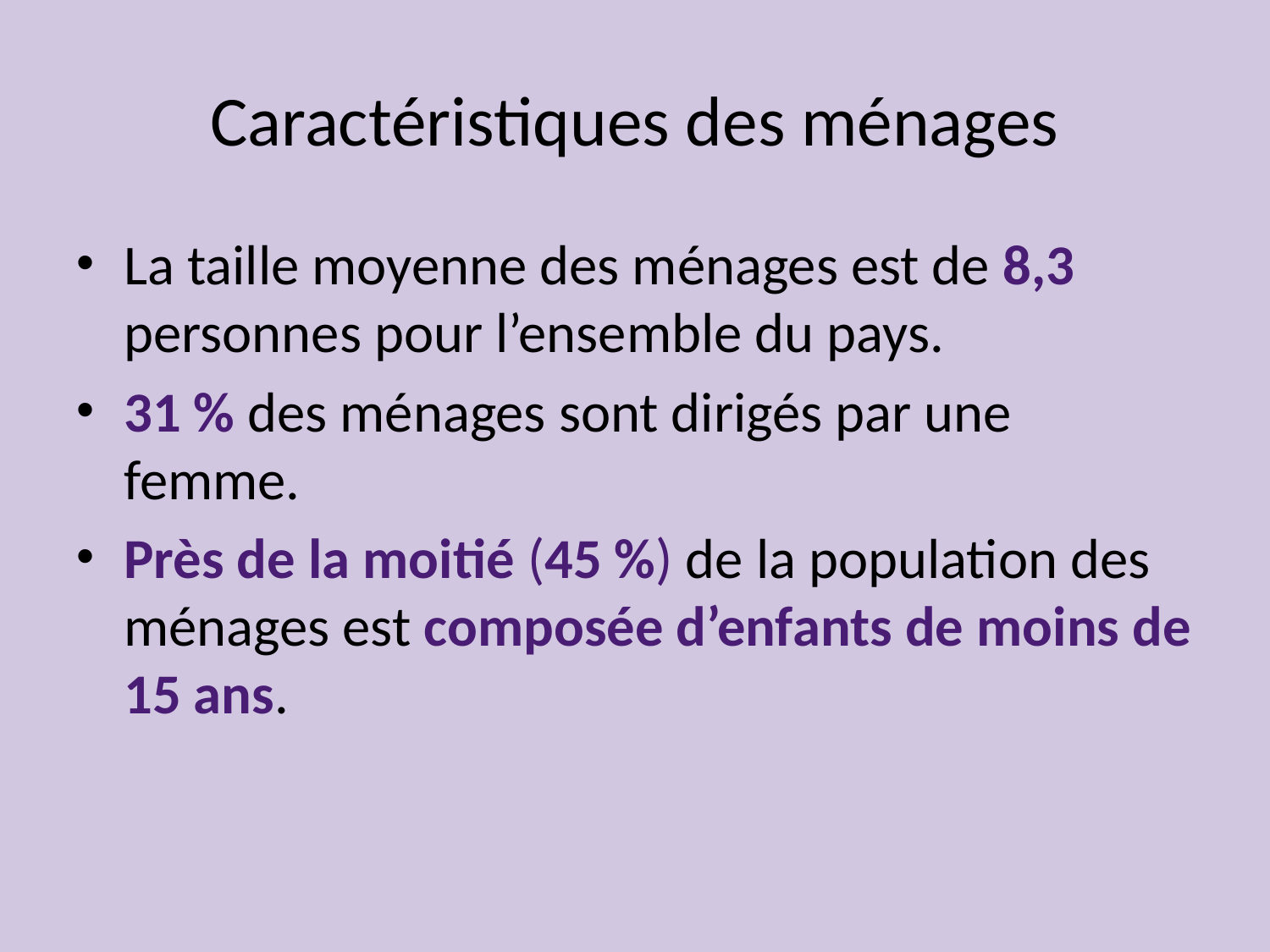

# Caractéristiques des ménages
La taille moyenne des ménages est de 8,3 personnes pour l’ensemble du pays.
31 % des ménages sont dirigés par une femme.
Près de la moitié (45 %) de la population des ménages est composée d’enfants de moins de 15 ans.